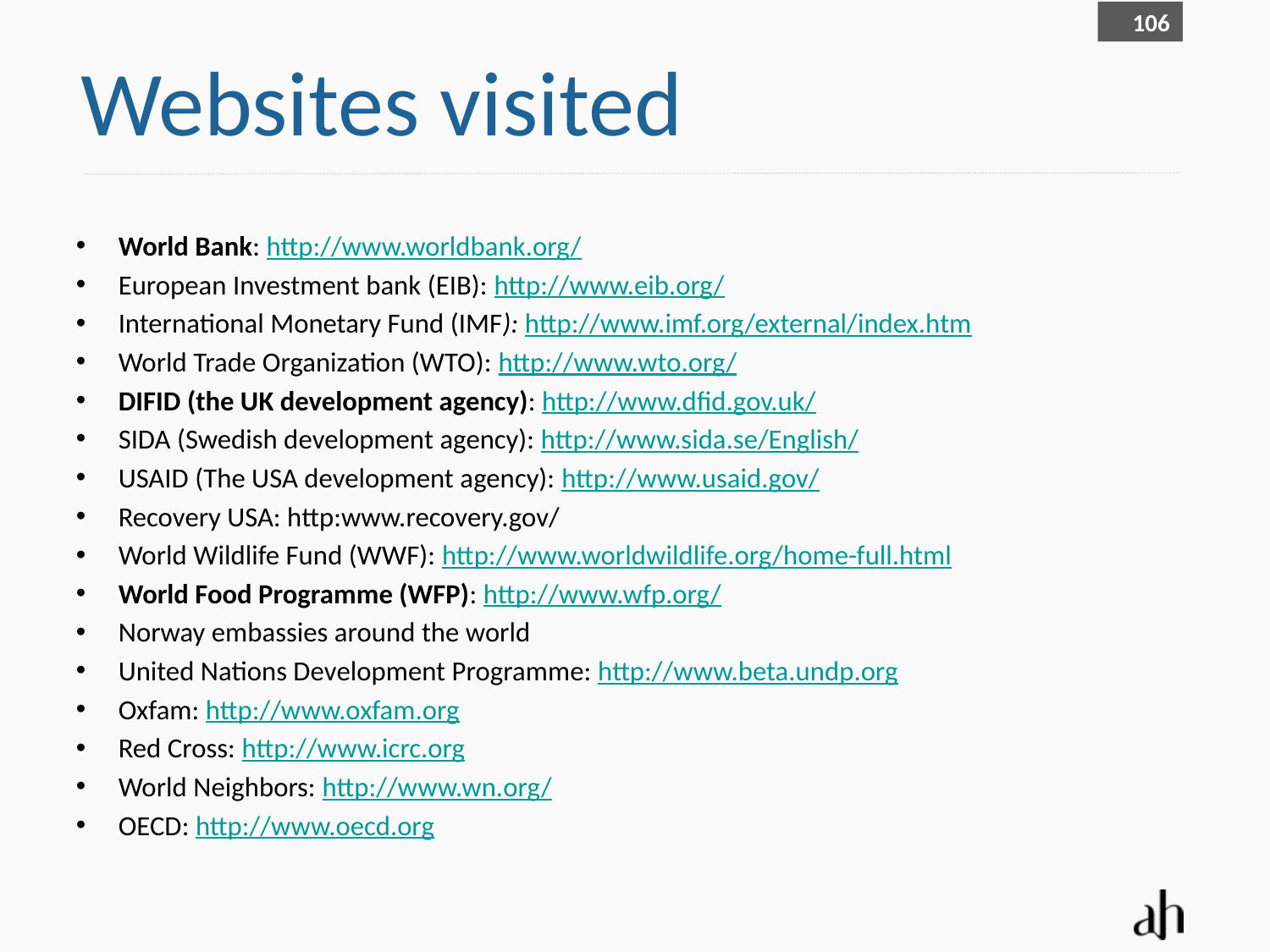

106
# Websites visited

World Bank: http://www.worldbank.org/
European Investment bank (EIB): http://www.eib.org/
International Monetary Fund (IMF): http://www.imf.org/external/index.htm
World Trade Organization (WTO): http://www.wto.org/
DIFID (the UK development agency): http://www.dfid.gov.uk/
SIDA (Swedish development agency): http://www.sida.se/English/
USAID (The USA development agency): http://www.usaid.gov/
Recovery USA: http:www.recovery.gov/
World Wildlife Fund (WWF): http://www.worldwildlife.org/home-full.html
World Food Programme (WFP): http://www.wfp.org/
Norway embassies around the world
United Nations Development Programme: http://www.beta.undp.org
Oxfam: http://www.oxfam.org
Red Cross: http://www.icrc.org
World Neighbors: http://www.wn.org/
OECD: http://www.oecd.org